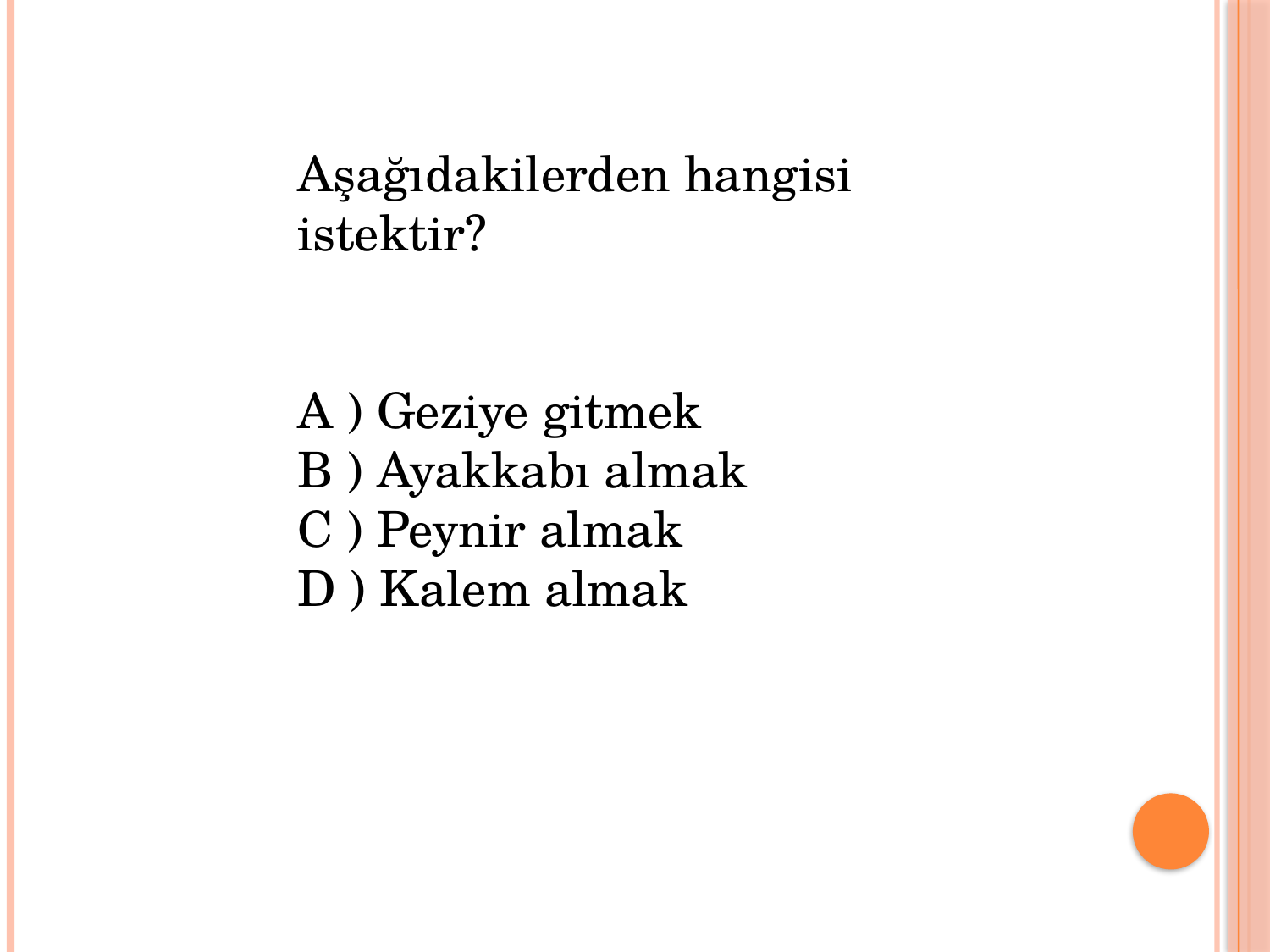

Aşağıdakilerden hangisi istektir?

A ) Geziye gitmek
B ) Ayakkabı almak
C ) Peynir almak
D ) Kalem almak